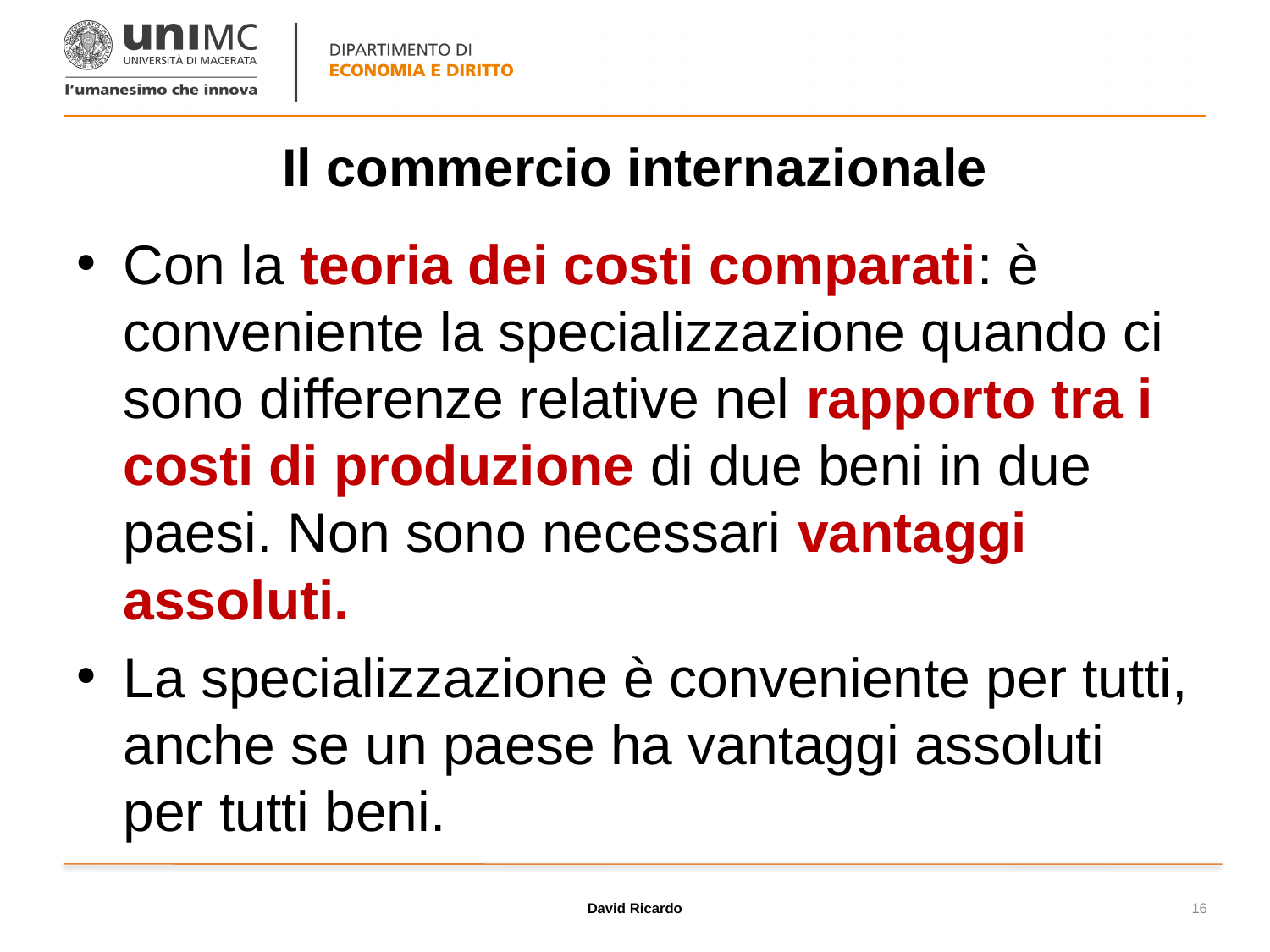

# Il commercio internazionale
Con la teoria dei costi comparati: è conveniente la specializzazione quando ci sono differenze relative nel rapporto tra i costi di produzione di due beni in due paesi. Non sono necessari vantaggi assoluti.
La specializzazione è conveniente per tutti, anche se un paese ha vantaggi assoluti per tutti beni.
David Ricardo
16